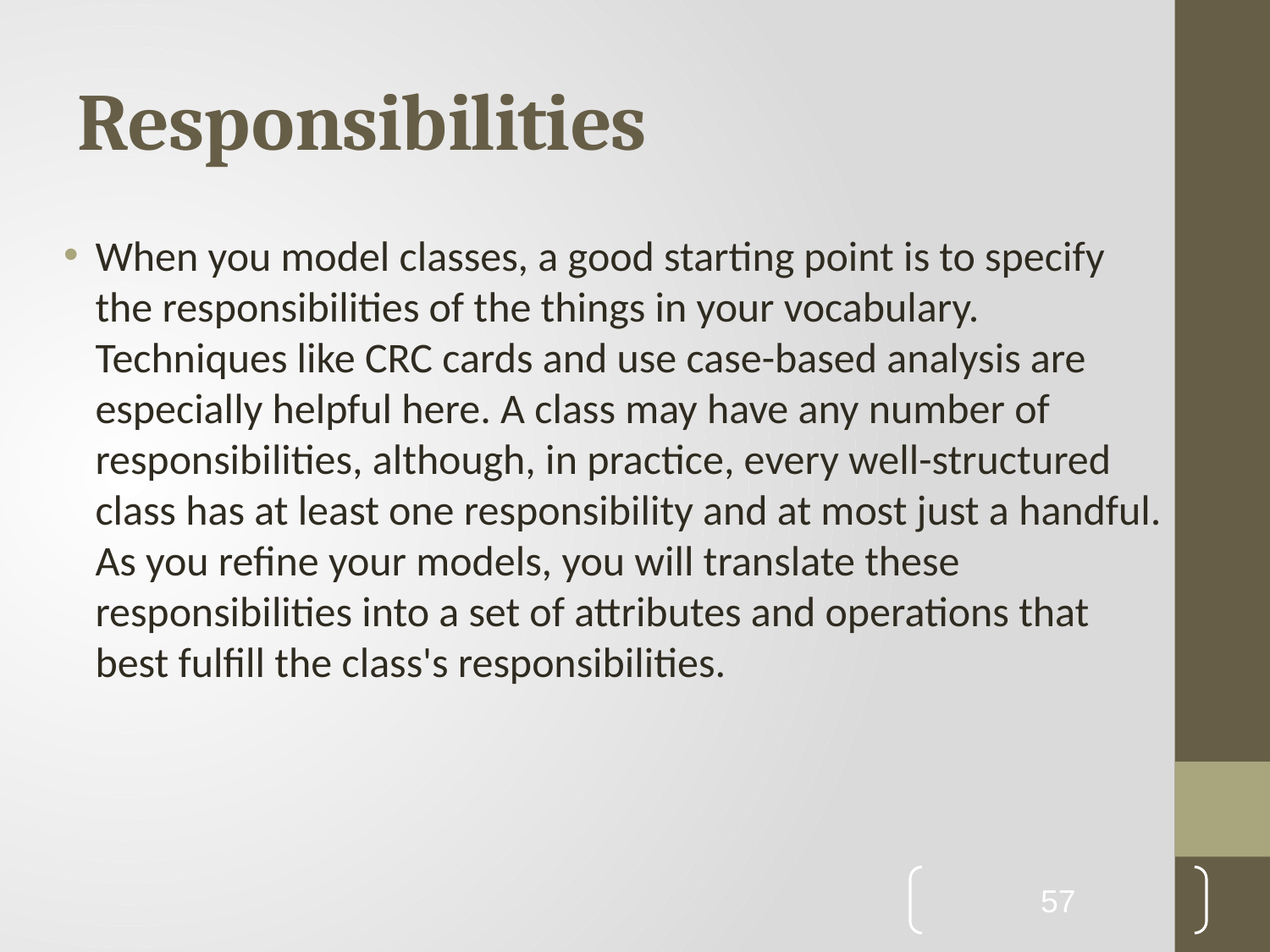

# Responsibilities
When you model classes, a good starting point is to specify the responsibilities of the things in your vocabulary. Techniques like CRC cards and use case-based analysis are especially helpful here. A class may have any number of responsibilities, although, in practice, every well-structured class has at least one responsibility and at most just a handful. As you refine your models, you will translate these responsibilities into a set of attributes and operations that best fulfill the class's responsibilities.

57